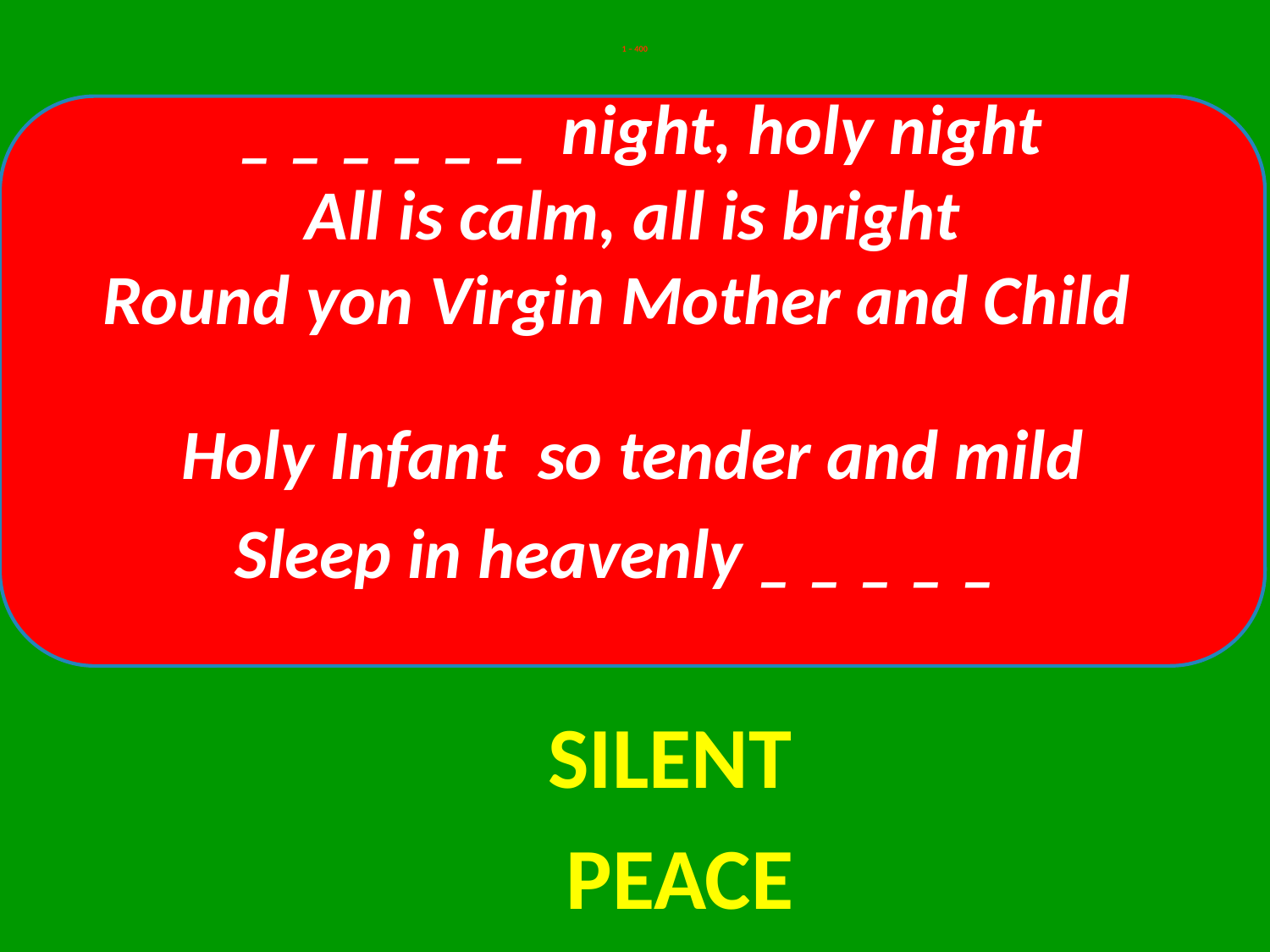

# 1 – 400

 _ _ _ _ _ _  night, holy night
All is calm, all is bright
Round yon Virgin Mother and Child   Holy Infant so tender and mild
Sleep in heavenly _ _ _ _ _

SILENT
PEACE